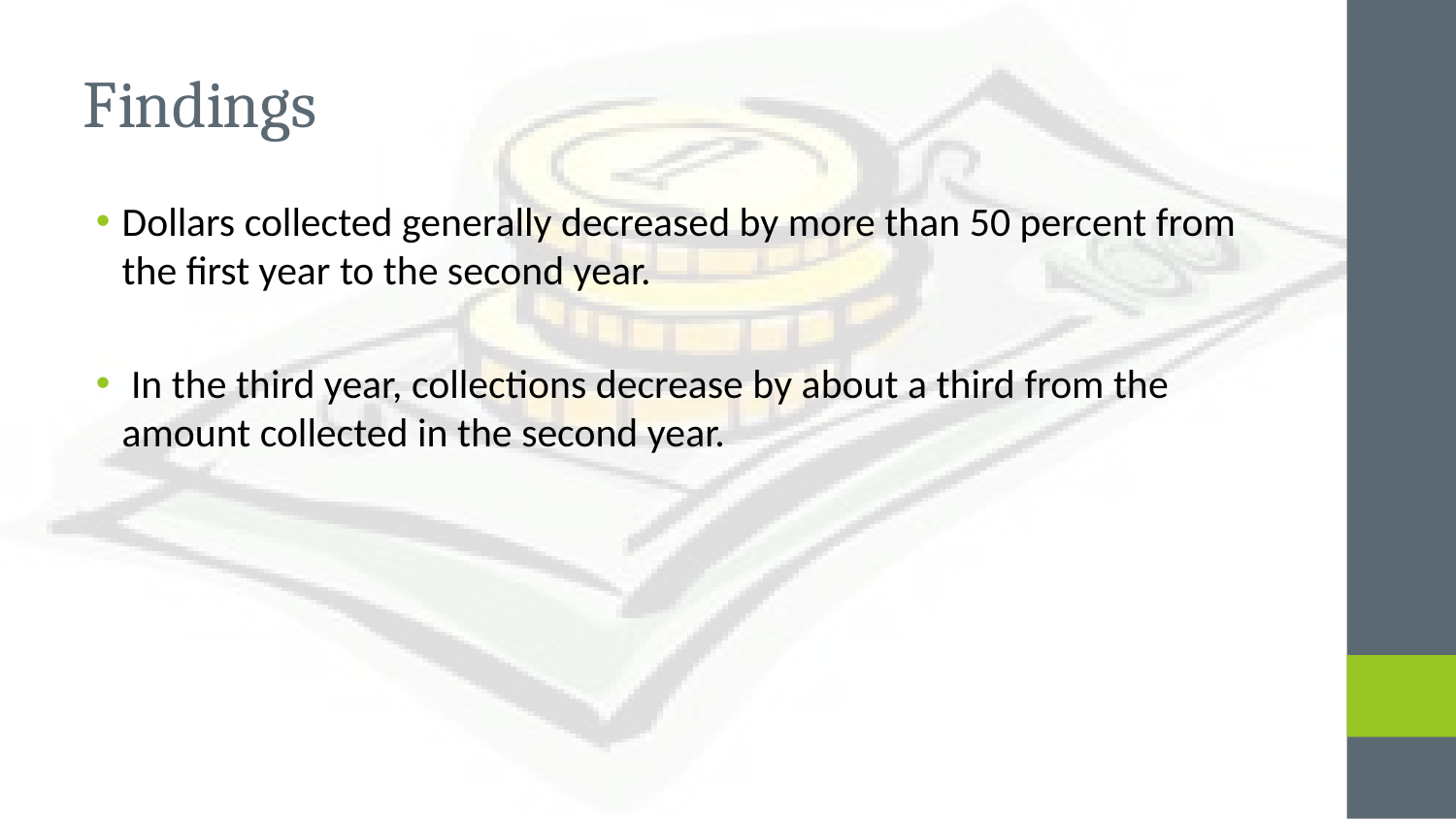

# Findings
Dollars collected generally decreased by more than 50 percent from the first year to the second year.

 In the third year, collections decrease by about a third from the amount collected in the second year.